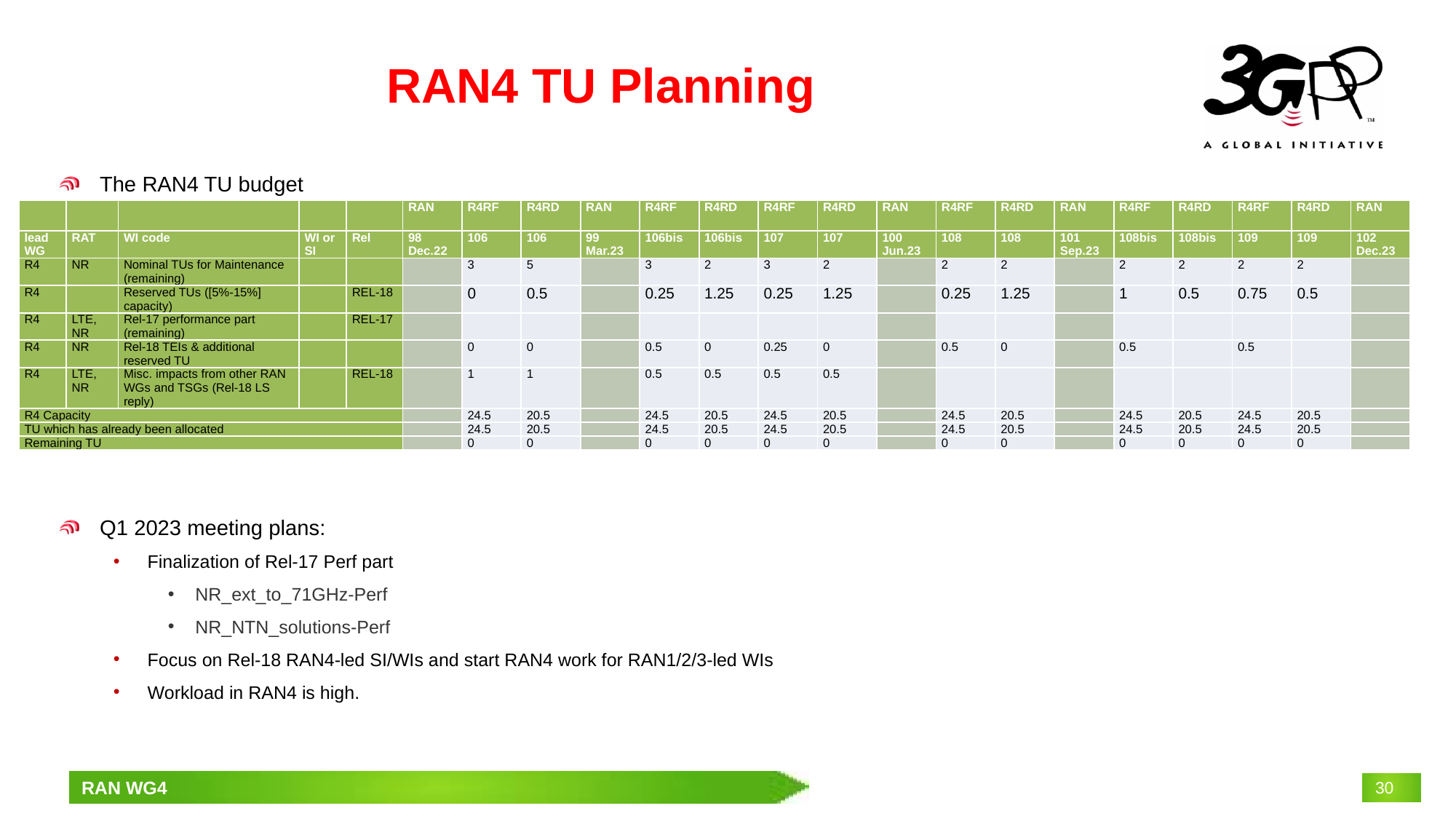

# RAN4 TU Planning
The RAN4 TU budget

Q1 2023 meeting plans:
Finalization of Rel-17 Perf part
NR_ext_to_71GHz-Perf
NR_NTN_solutions-Perf
Focus on Rel-18 RAN4-led SI/WIs and start RAN4 work for RAN1/2/3-led WIs
Workload in RAN4 is high.

|  |  |  |  |  | RAN | R4RF | R4RD | RAN | R4RF | R4RD | R4RF | R4RD | RAN | R4RF | R4RD | RAN | R4RF | R4RD | R4RF | R4RD | RAN |
| --- | --- | --- | --- | --- | --- | --- | --- | --- | --- | --- | --- | --- | --- | --- | --- | --- | --- | --- | --- | --- | --- |
| lead WG | RAT | WI code | WI or SI | Rel | 98 Dec.22 | 106 | 106 | 99 Mar.23 | 106bis | 106bis | 107 | 107 | 100 Jun.23 | 108 | 108 | 101 Sep.23 | 108bis | 108bis | 109 | 109 | 102 Dec.23 |
| R4 | NR | Nominal TUs for Maintenance (remaining) |  |  |  | 3 | 5 |  | 3 | 2 | 3 | 2 |  | 2 | 2 |  | 2 | 2 | 2 | 2 |  |
| R4 |  | Reserved TUs ([5%-15%] capacity) |  | REL-18 |  | 0 | 0.5 |  | 0.25 | 1.25 | 0.25 | 1.25 |  | 0.25 | 1.25 |  | 1 | 0.5 | 0.75 | 0.5 |  |
| R4 | LTE, NR | Rel-17 performance part (remaining) |  | REL-17 |  |  |  |  |  |  |  |  |  |  |  |  |  |  |  |  |  |
| R4 | NR | Rel-18 TEIs & additional reserved TU |  |  |  | 0 | 0 |  | 0.5 | 0 | 0.25 | 0 |  | 0.5 | 0 |  | 0.5 |  | 0.5 |  |  |
| R4 | LTE, NR | Misc. impacts from other RAN WGs and TSGs (Rel-18 LS reply) |  | REL-18 |  | 1 | 1 |  | 0.5 | 0.5 | 0.5 | 0.5 |  |  |  |  |  |  |  |  |  |
| R4 Capacity |  |  |  |  |  | 24.5 | 20.5 |  | 24.5 | 20.5 | 24.5 | 20.5 |  | 24.5 | 20.5 |  | 24.5 | 20.5 | 24.5 | 20.5 |  |
| TU which has already been allocated |  |  |  |  |  | 24.5 | 20.5 |  | 24.5 | 20.5 | 24.5 | 20.5 |  | 24.5 | 20.5 |  | 24.5 | 20.5 | 24.5 | 20.5 |  |
| Remaining TU |  |  |  |  |  | 0 | 0 |  | 0 | 0 | 0 | 0 |  | 0 | 0 |  | 0 | 0 | 0 | 0 |  |